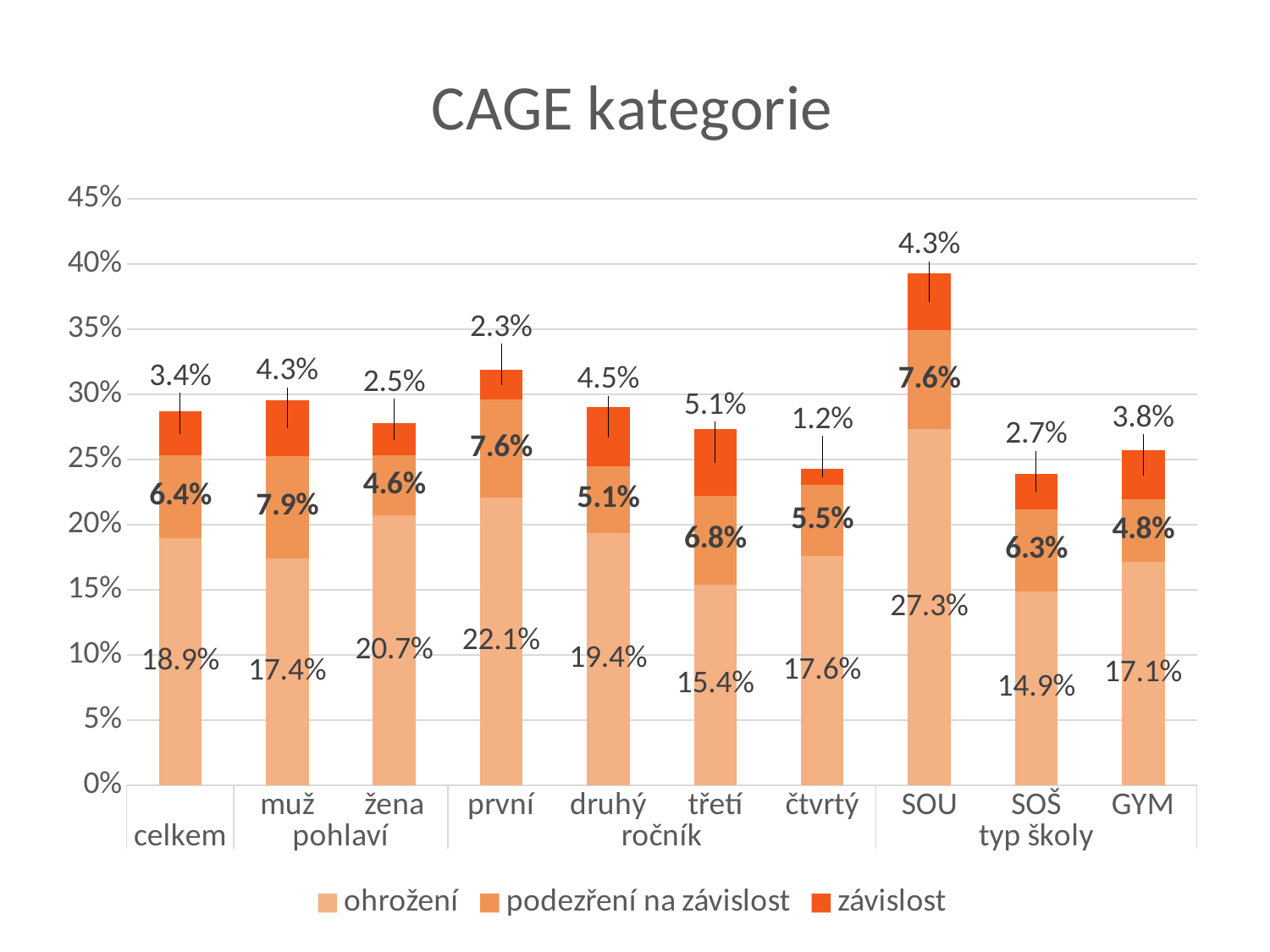

### Chart:

| Category | ohrožení | podezření na závislost | závislost |
|---|---|---|---|
|  | 0.18947008791497652 | 0.06354908887870395 | 0.03418534814897437 |
| muž | 0.17395978301059933 | 0.0789164348343116 | 0.04265266278041641 |
| žena | 0.2069338033968797 | 0.04624633698986252 | 0.02465163655974992 |
| první | 0.22052255621903652 | 0.07567446657521304 | 0.02259243674933804 |
| druhý | 0.1937832506363947 | 0.051168976652305596 | 0.04512397095206755 |
| třetí | 0.15412672873652494 | 0.06792492043392603 | 0.051177876687209925 |
| čtvrtý | 0.1758467159643304 | 0.054914650394537204 | 0.012181775779222744 |
| SOU | 0.2733030370970851 | 0.07585121573439814 | 0.04336241914267391 |
| SOŠ | 0.14900253250435883 | 0.0627845810110011 | 0.027468542899062993 |
| GYM | 0.1711092818350891 | 0.04800751047007775 | 0.0377770262073527 |